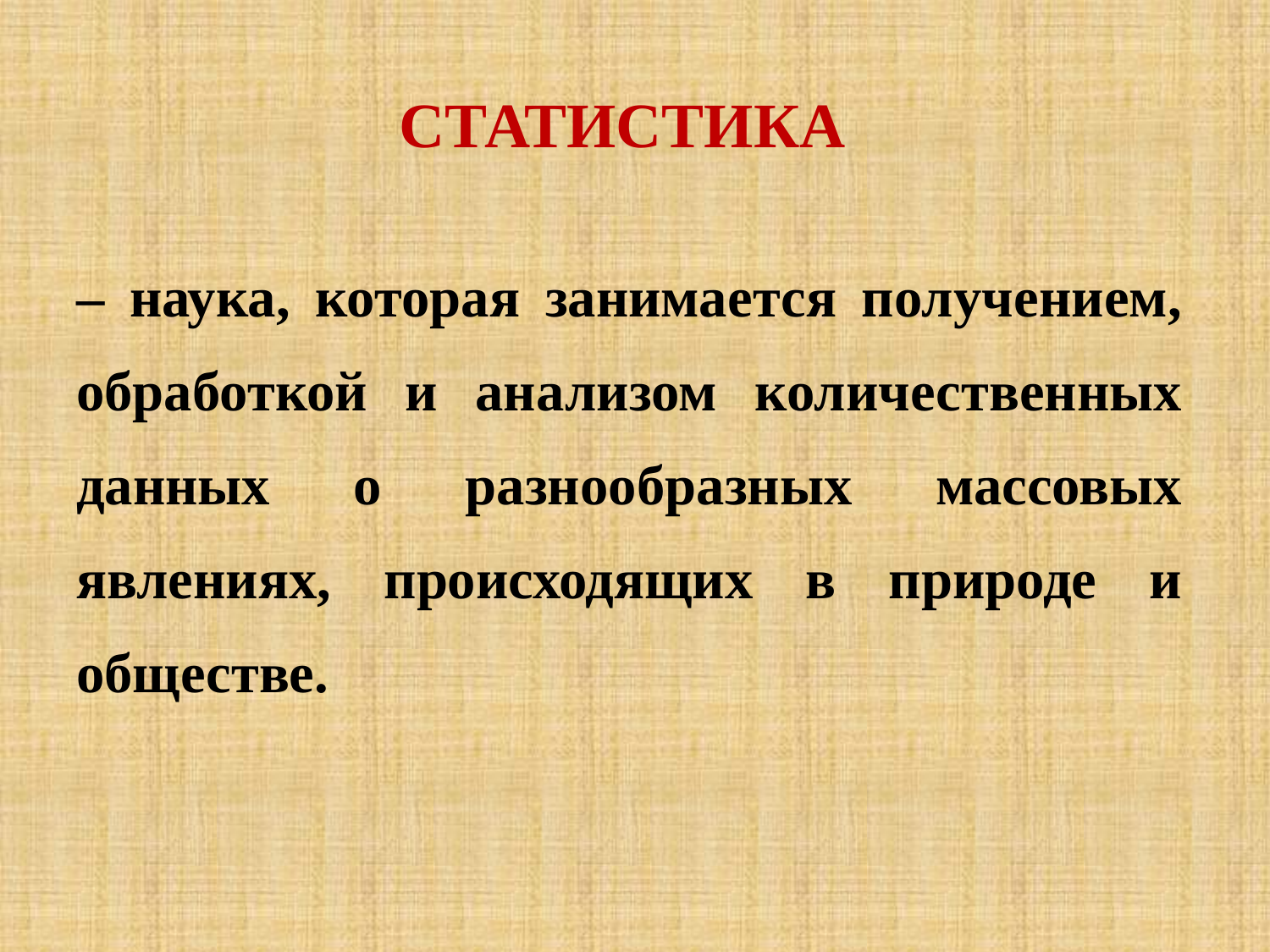

СТАТИСТИКА

– наука, которая занимается получением, обработкой и анализом количественных данных о разнообразных массовых явлениях, происходящих в природе и обществе.